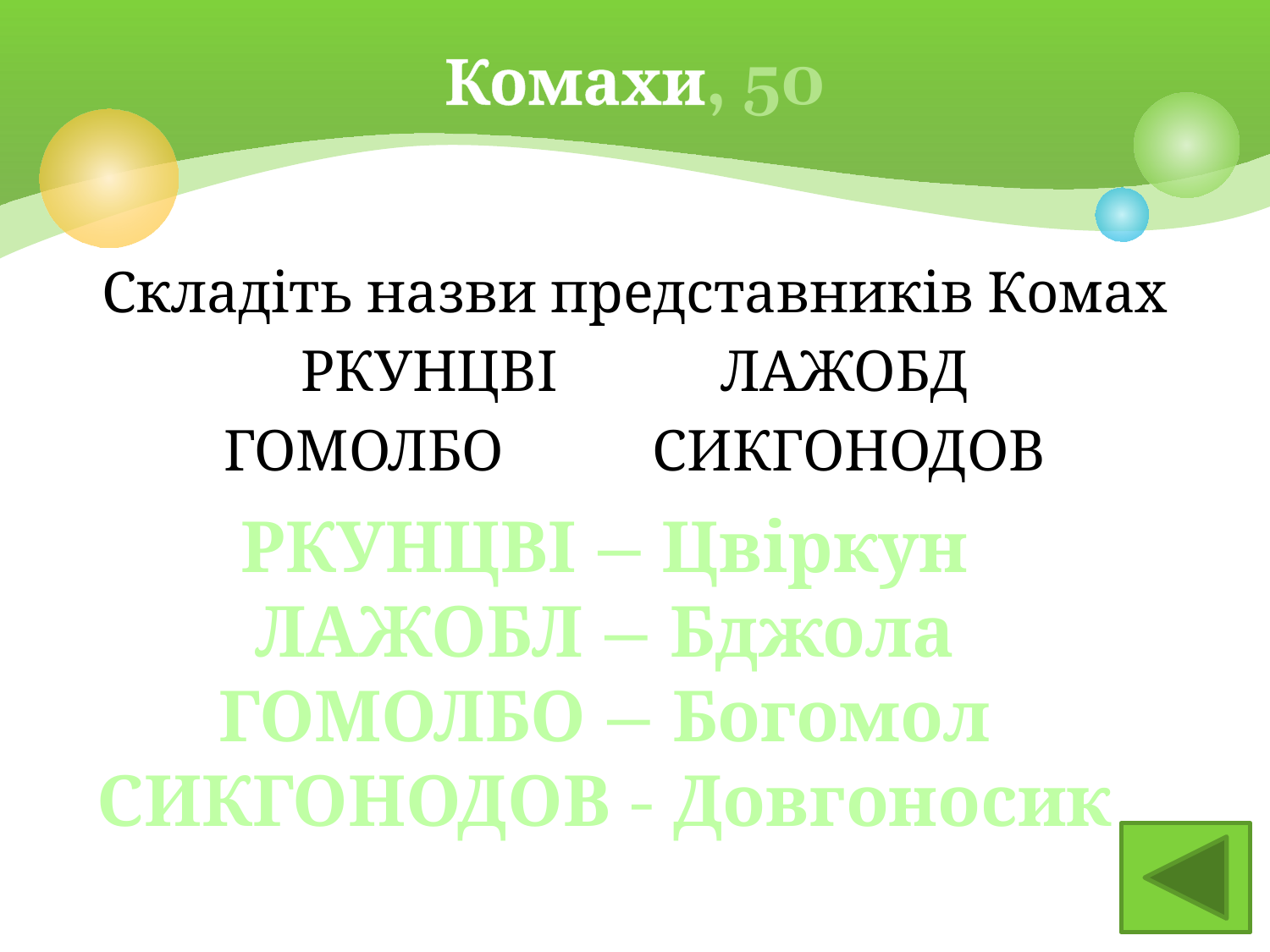

# Комахи, 50
Складіть назви представників Комах
РКУНЦВІ            ЛАЖОБД
ГОМОЛБО           СИКГОНОДОВ
РКУНЦВІ – Цвіркун
ЛАЖОБЛ – Бджола
ГОМОЛБО – Богомол
СИКГОНОДОВ - Довгоносик